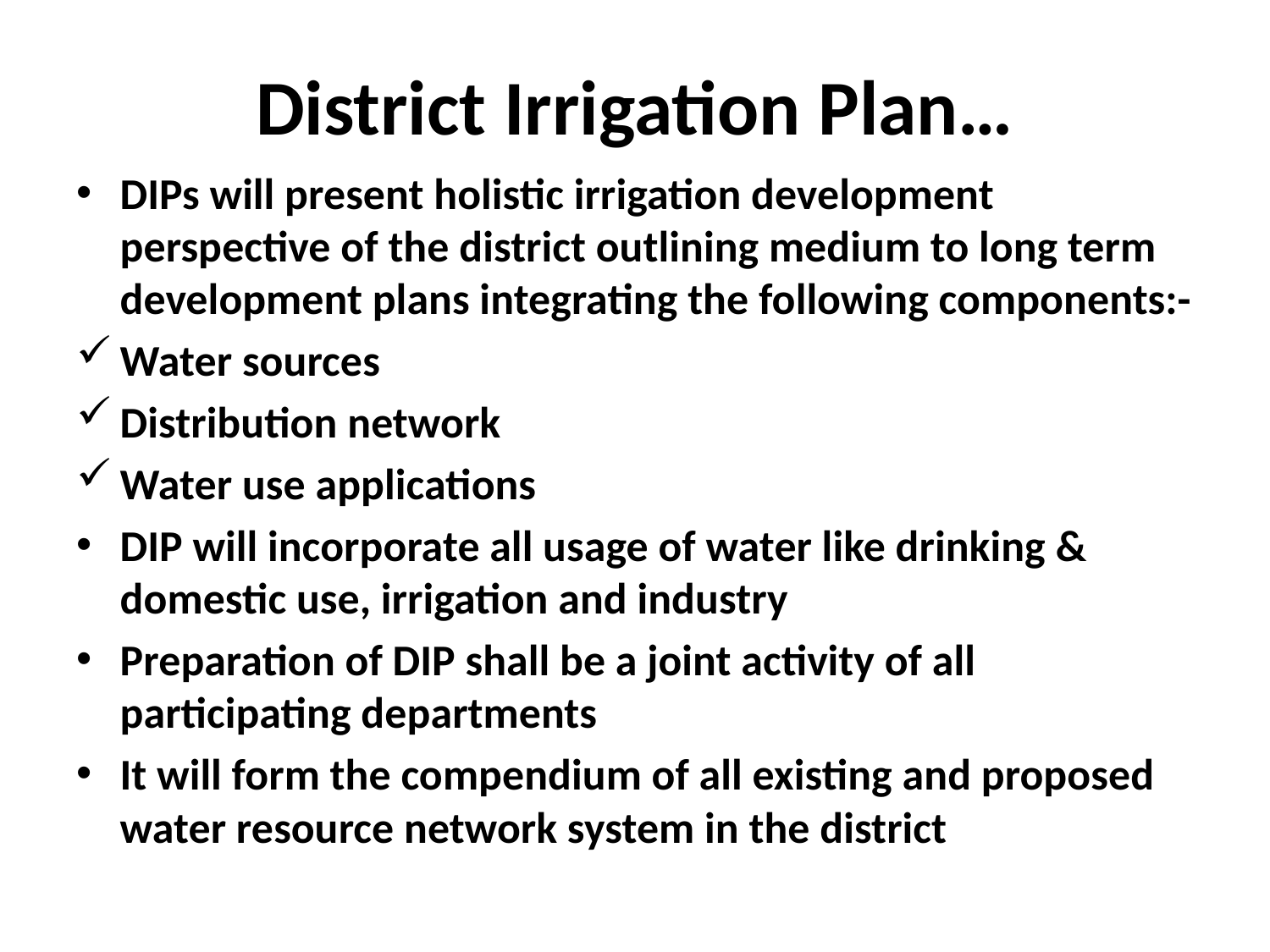

# District Irrigation Plan…
DIPs will present holistic irrigation development perspective of the district outlining medium to long term development plans integrating the following components:-
Water sources
Distribution network
Water use applications
DIP will incorporate all usage of water like drinking & domestic use, irrigation and industry
Preparation of DIP shall be a joint activity of all participating departments
It will form the compendium of all existing and proposed water resource network system in the district